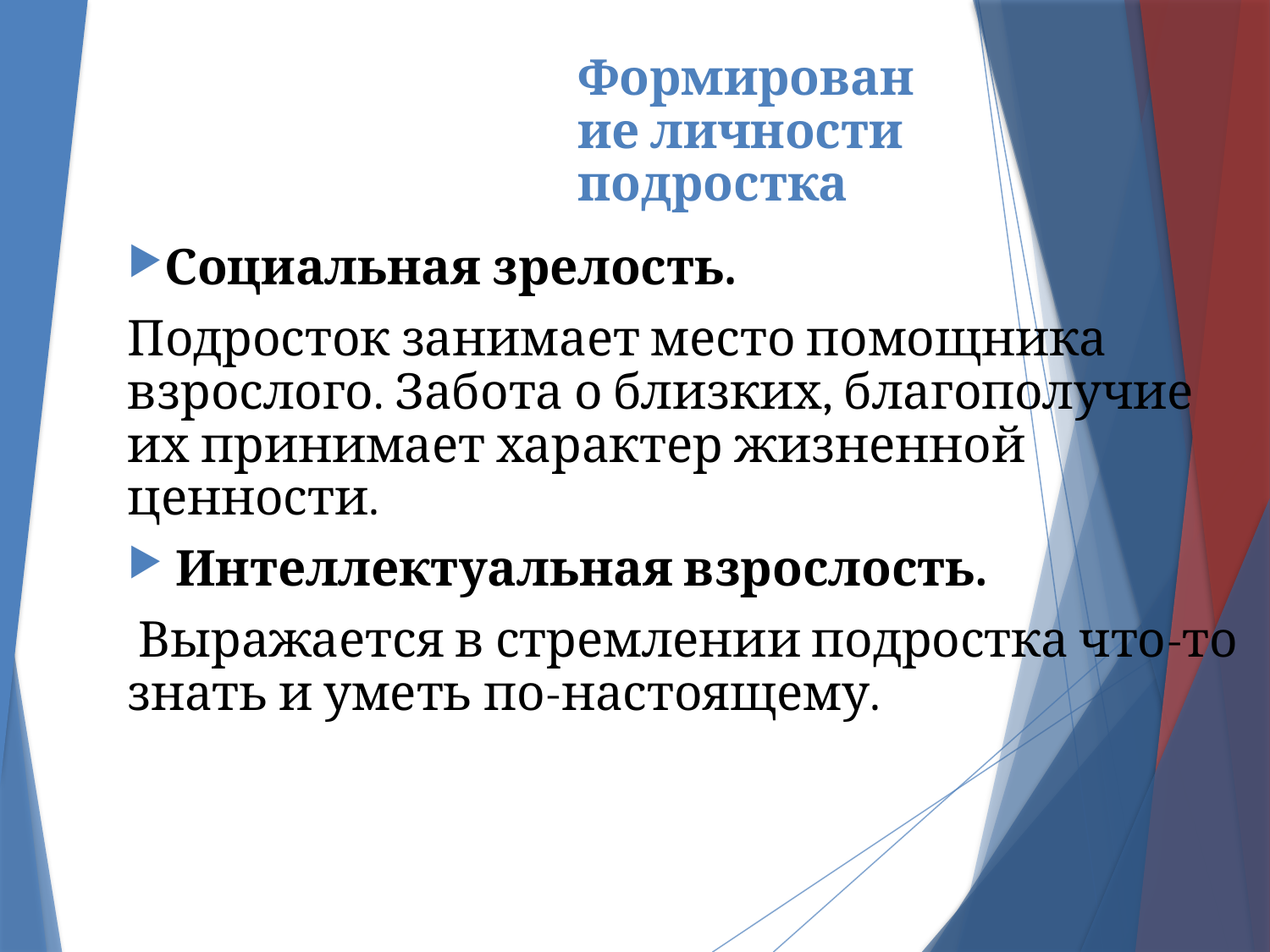

# Формирование личности подростка

Социальная зрелость.
Подросток занимает место помощника взрослого. Забота о близких, благополучие их принимает характер жизненной ценности.
 Интеллектуальная взрослость.
 Выражается в стремлении подростка что-то знать и уметь по-настоящему.